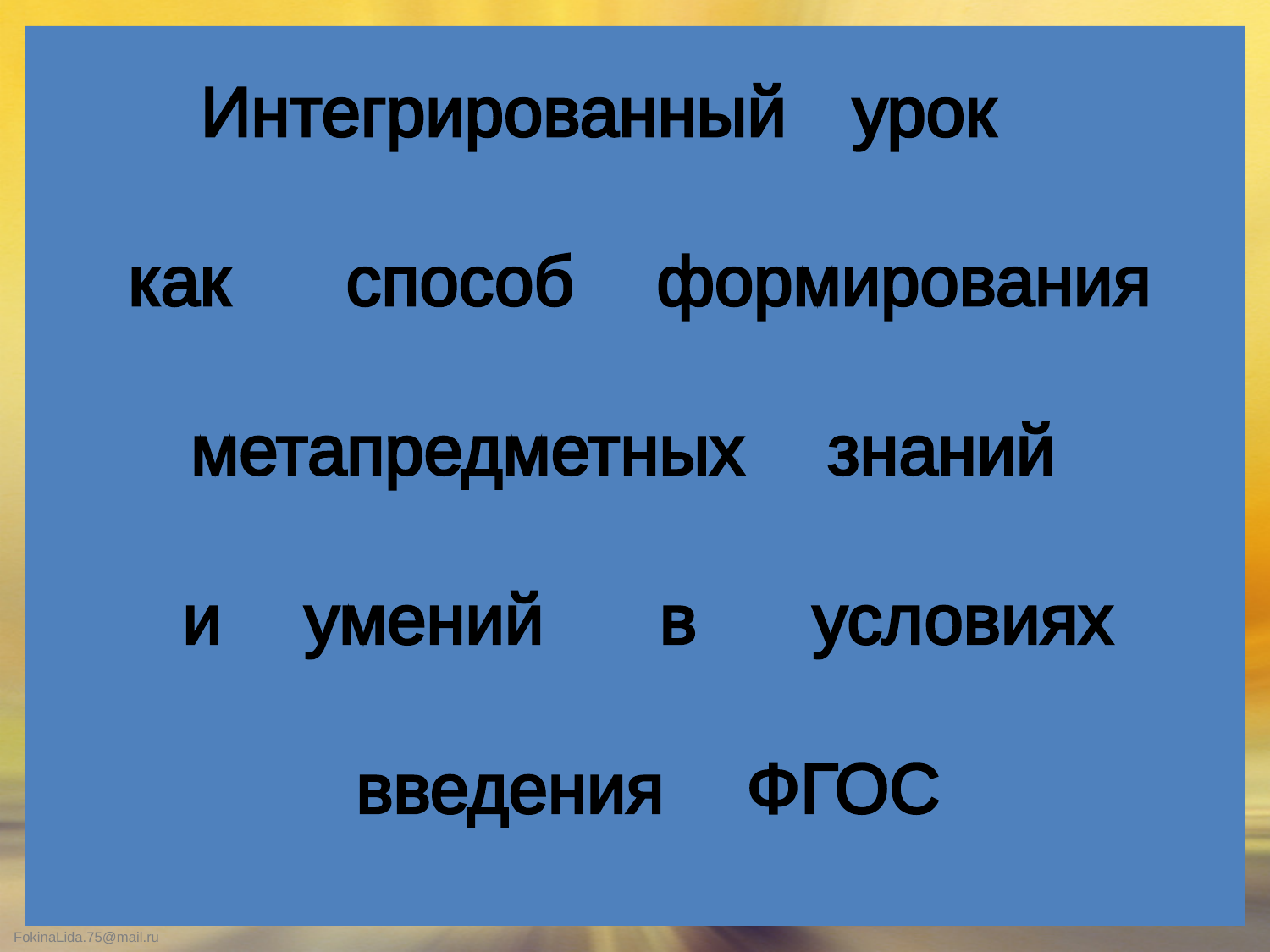

Интегрированный    урок

 как       способ     формирования

метапредметных     знаний

 и     умений       в       условиях

 введения     ФГОС